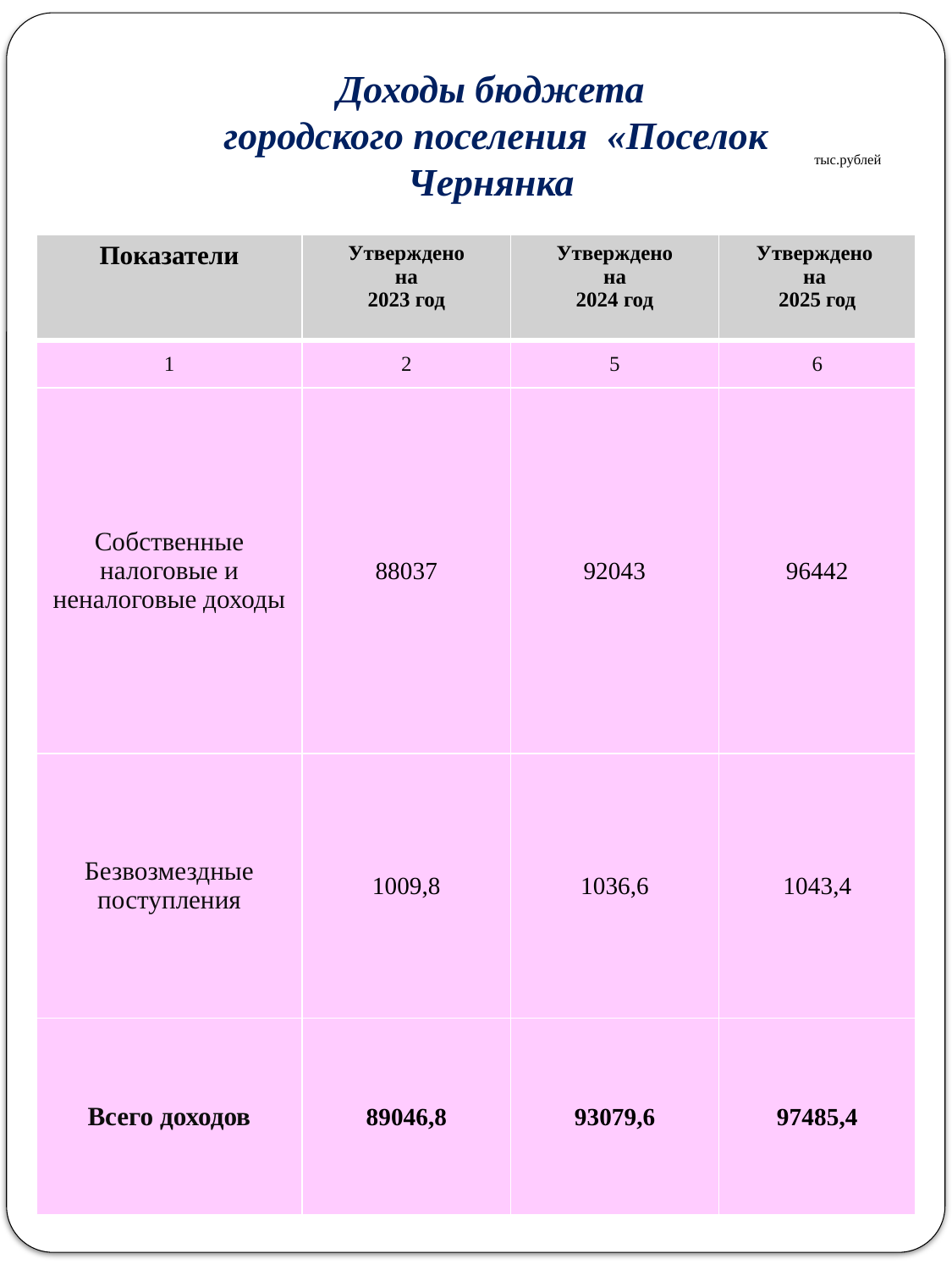

Доходы бюджета
городского поселения  «Поселок Чернянка
тыс.рублей
| Показатели | Утверждено на 2023 год | Утверждено на 2024 год | Утверждено на 2025 год |
| --- | --- | --- | --- |
| 1 | 2 | 5 | 6 |
| Собственные налоговые и неналоговые доходы | 88037 | 92043 | 96442 |
| Безвозмездные поступления | 1009,8 | 1036,6 | 1043,4 |
| Всего доходов | 89046,8 | 93079,6 | 97485,4 |